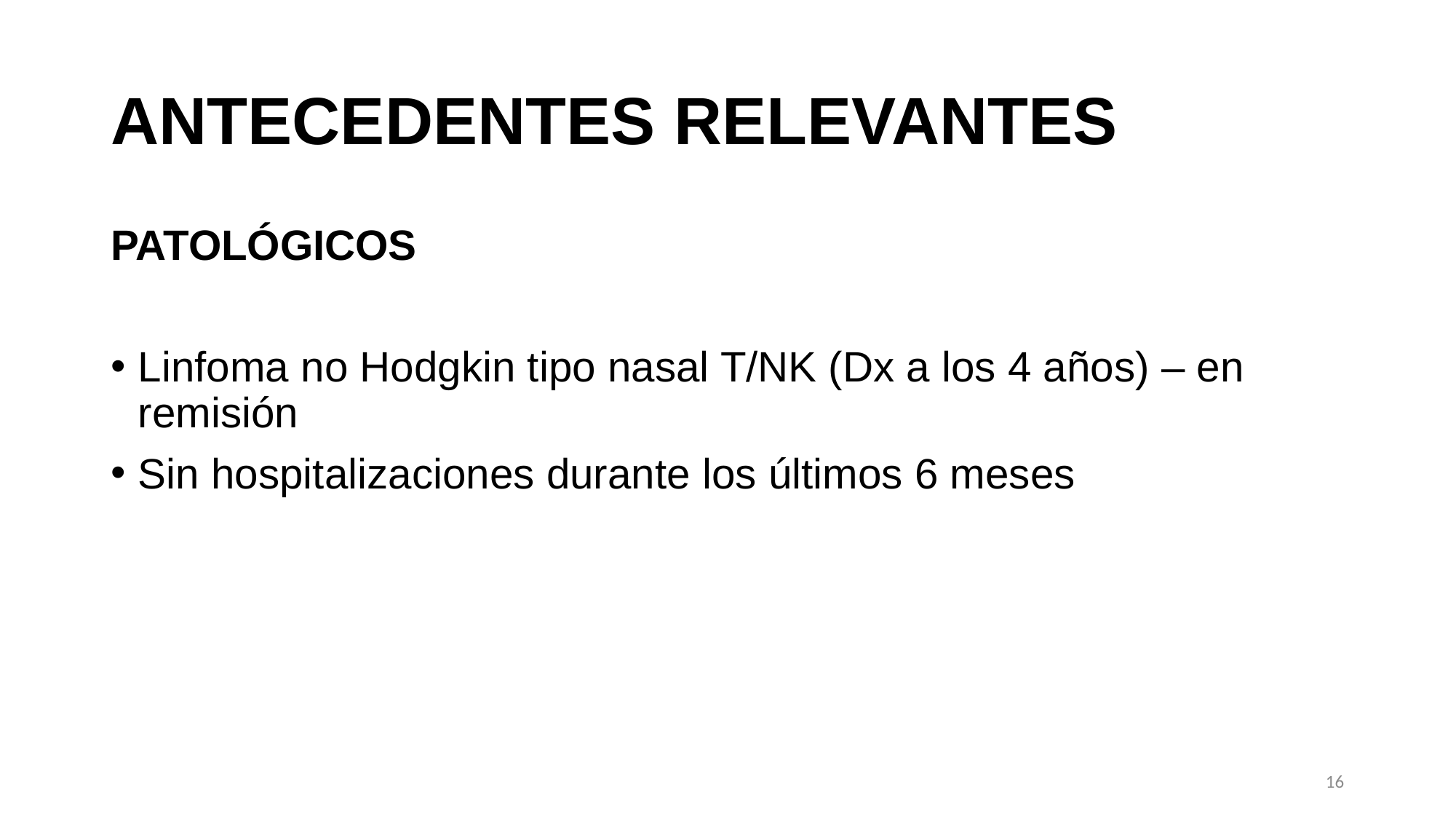

# ANTECEDENTES RELEVANTES
PATOLÓGICOS

Linfoma no Hodgkin tipo nasal T/NK (Dx a los 4 años) – en remisión
Sin hospitalizaciones durante los últimos 6 meses

16